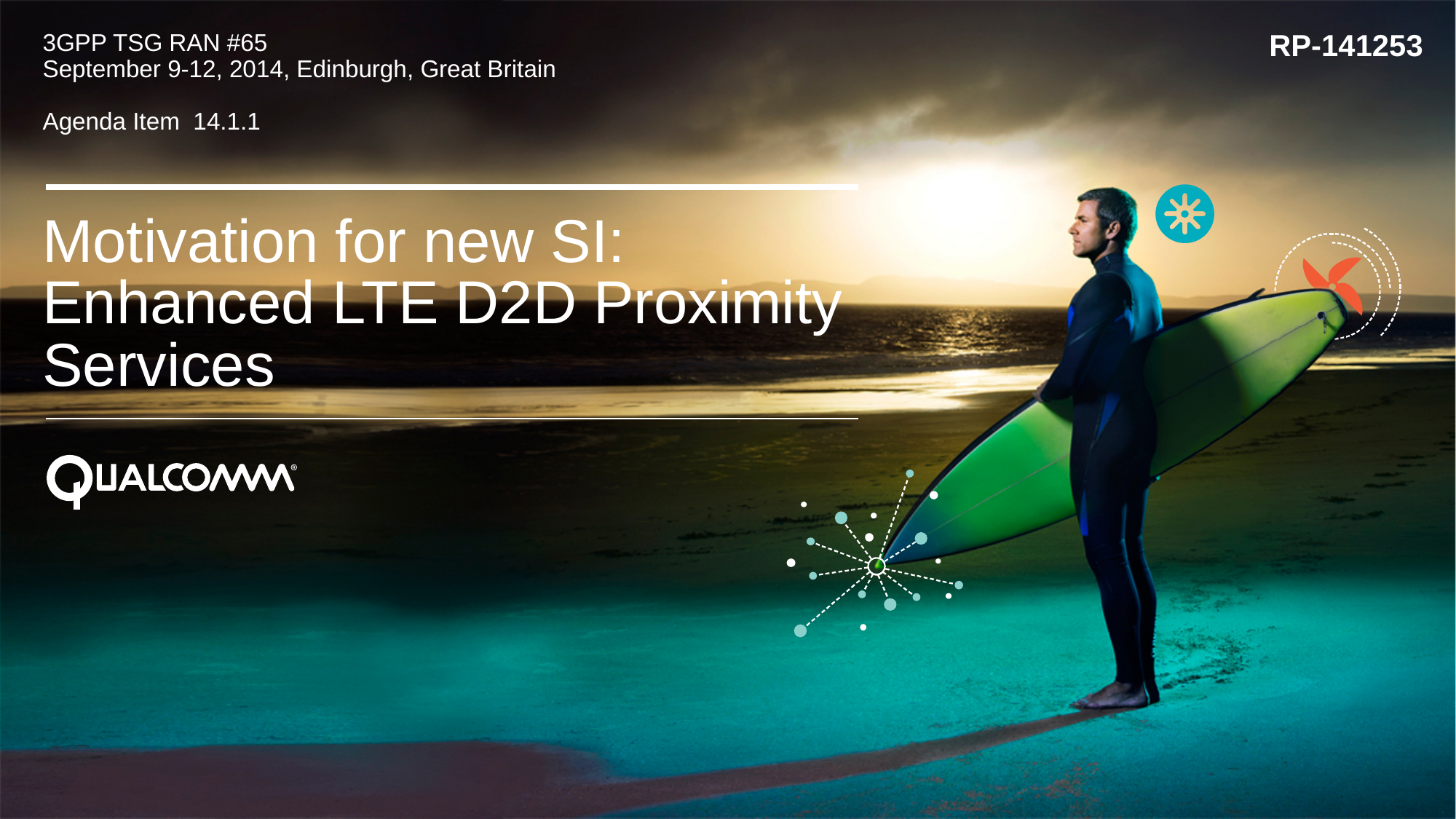

3GPP TSG RAN #65
September 9-12, 2014, Edinburgh, Great Britain

Agenda Item  14.1.1
RP-141253
# Motivation for new SI:  Enhanced LTE D2D Proximity Services